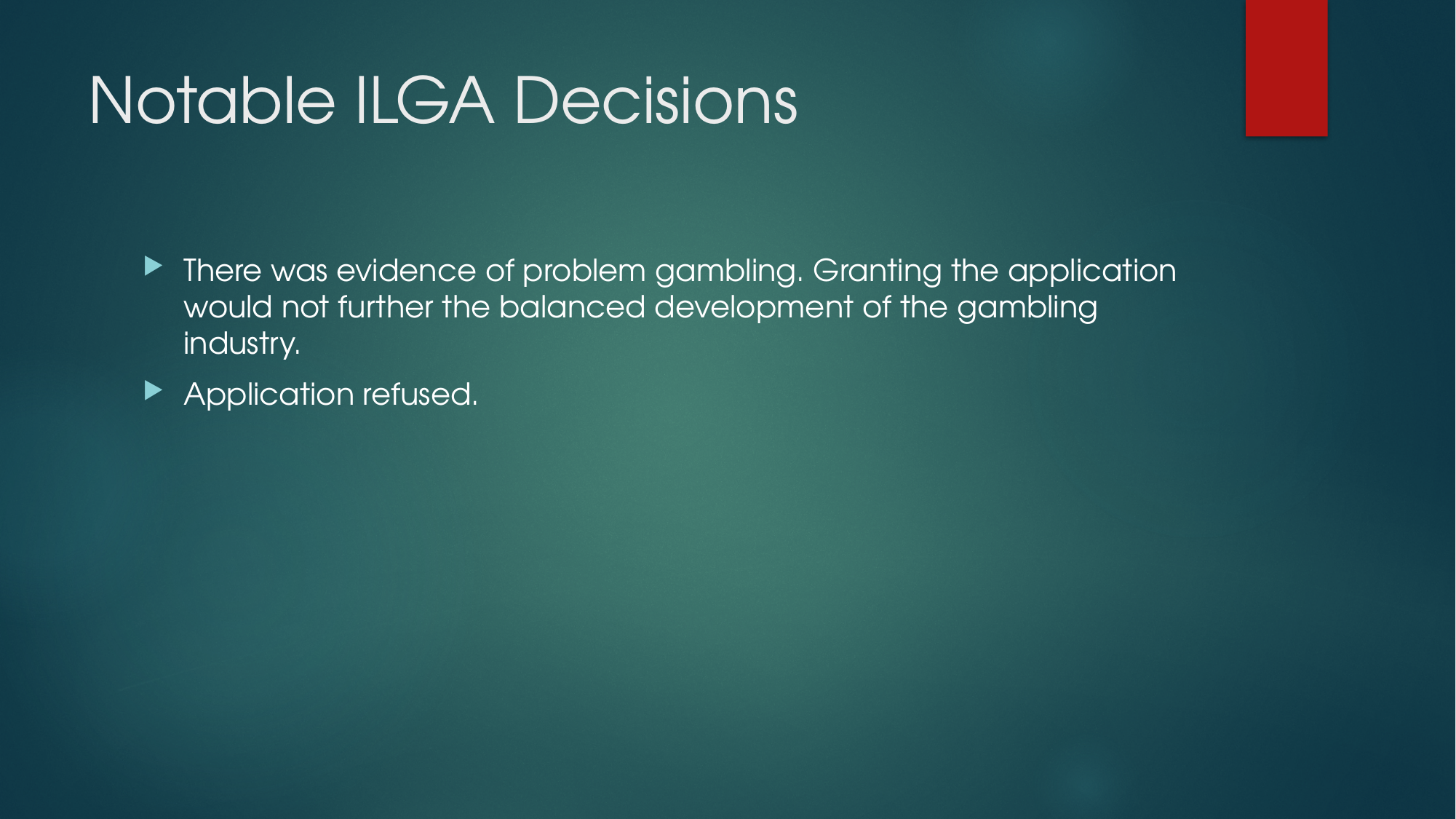

# Notable ILGA Decisions
There was evidence of problem gambling. Granting the application would not further the balanced development of the gambling industry.
Application refused.